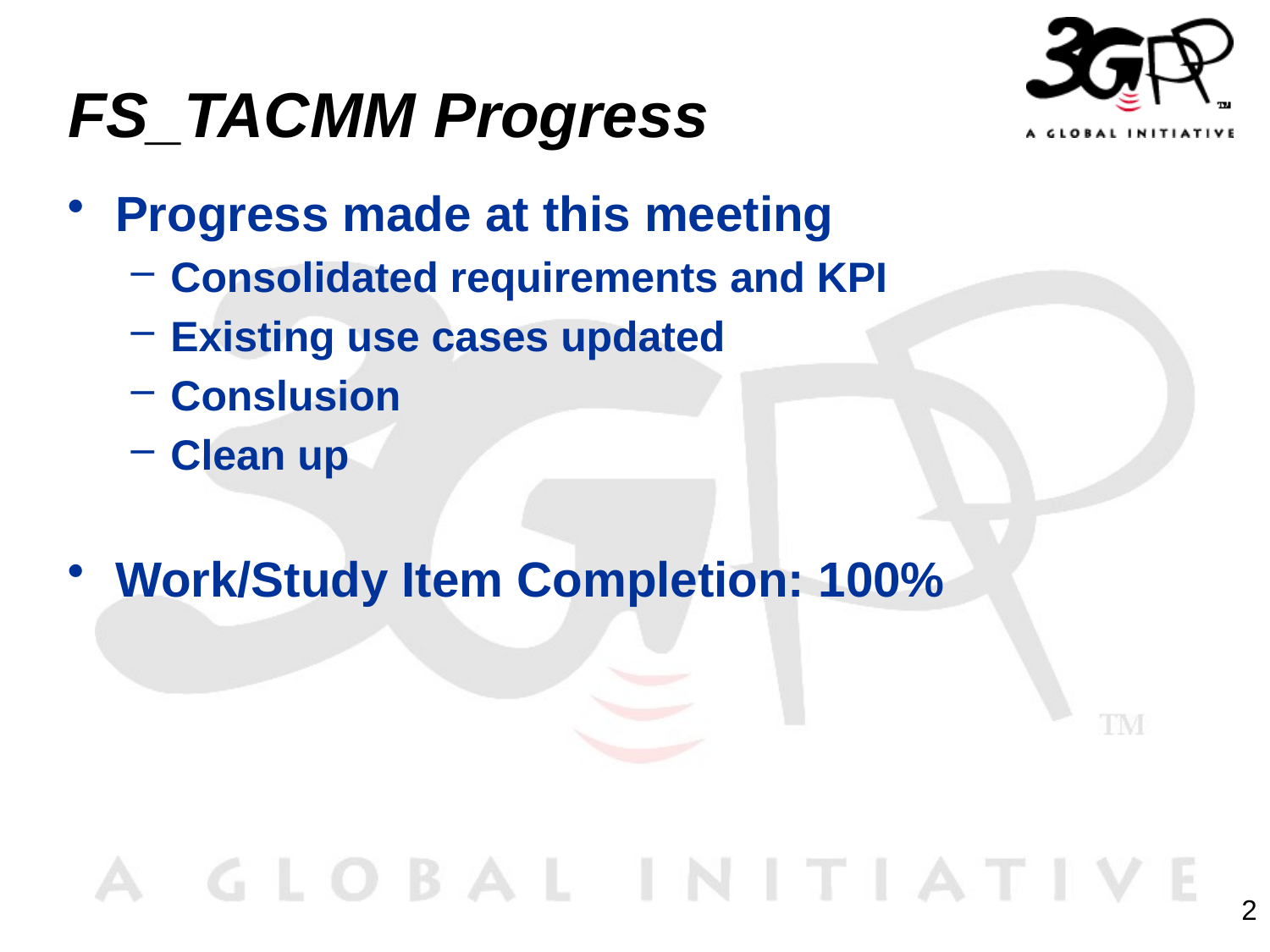

# FS_TACMM Progress
Progress made at this meeting
Consolidated requirements and KPI
Existing use cases updated
Conslusion
Clean up

Work/Study Item Completion: 100%
2